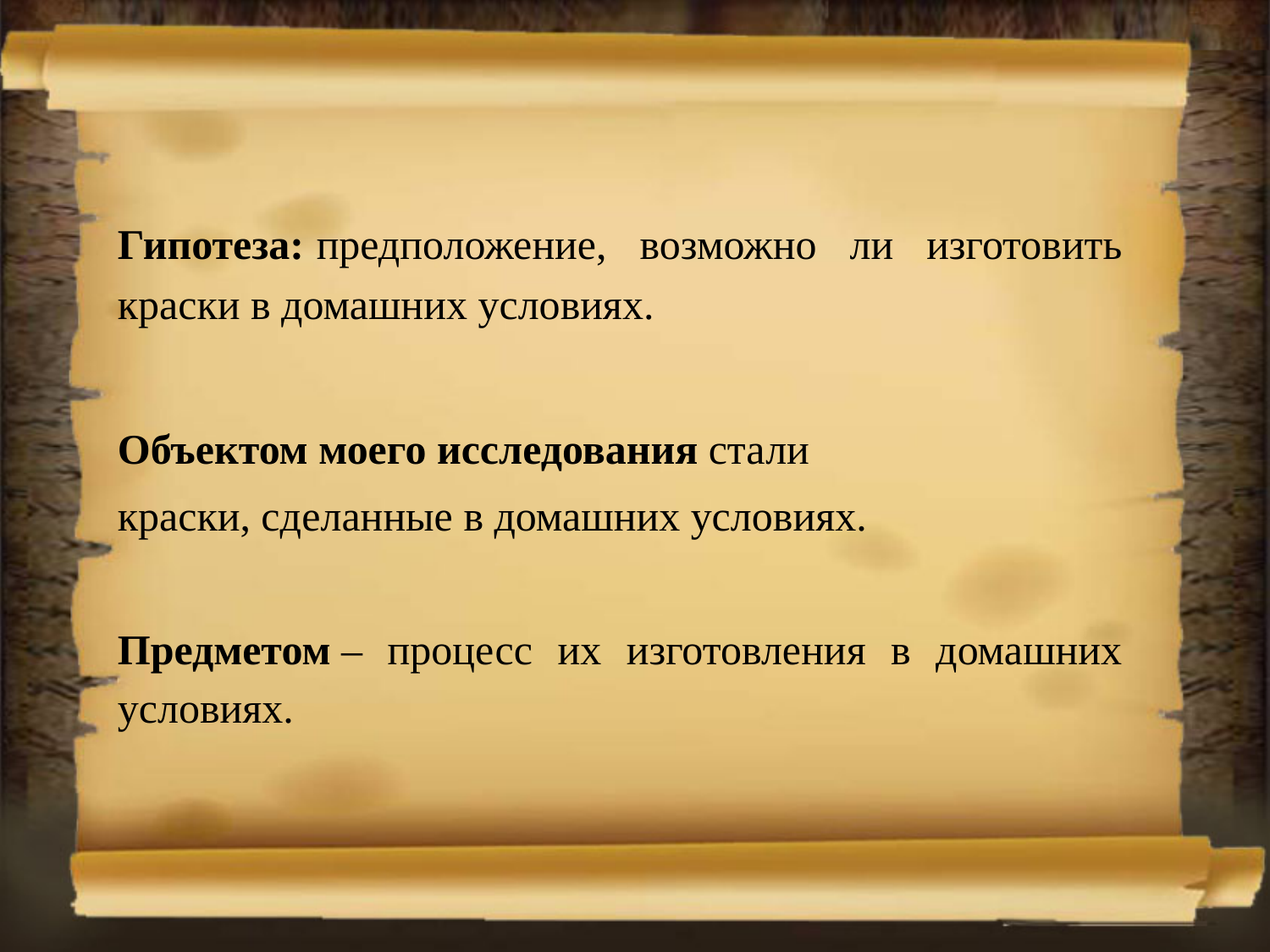

#

Гипотеза: предположение, возможно ли изготовить краски в домашних условиях.

Объектом моего исследования стали
краски, сделанные в домашних условиях.

Предметом – процесс их изготовления в домашних условиях.